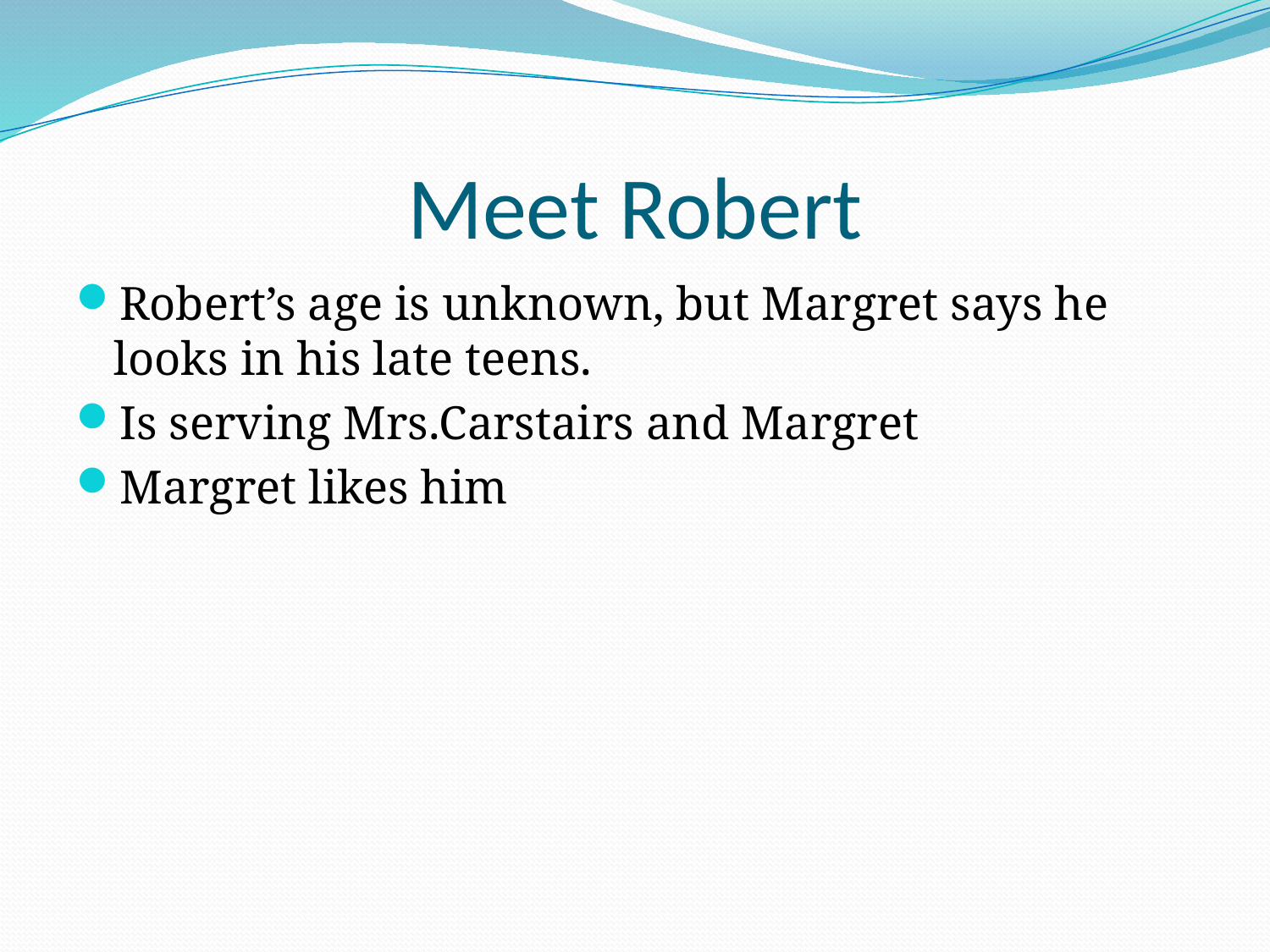

# Meet Robert
Robert’s age is unknown, but Margret says he looks in his late teens.
Is serving Mrs.Carstairs and Margret
Margret likes him